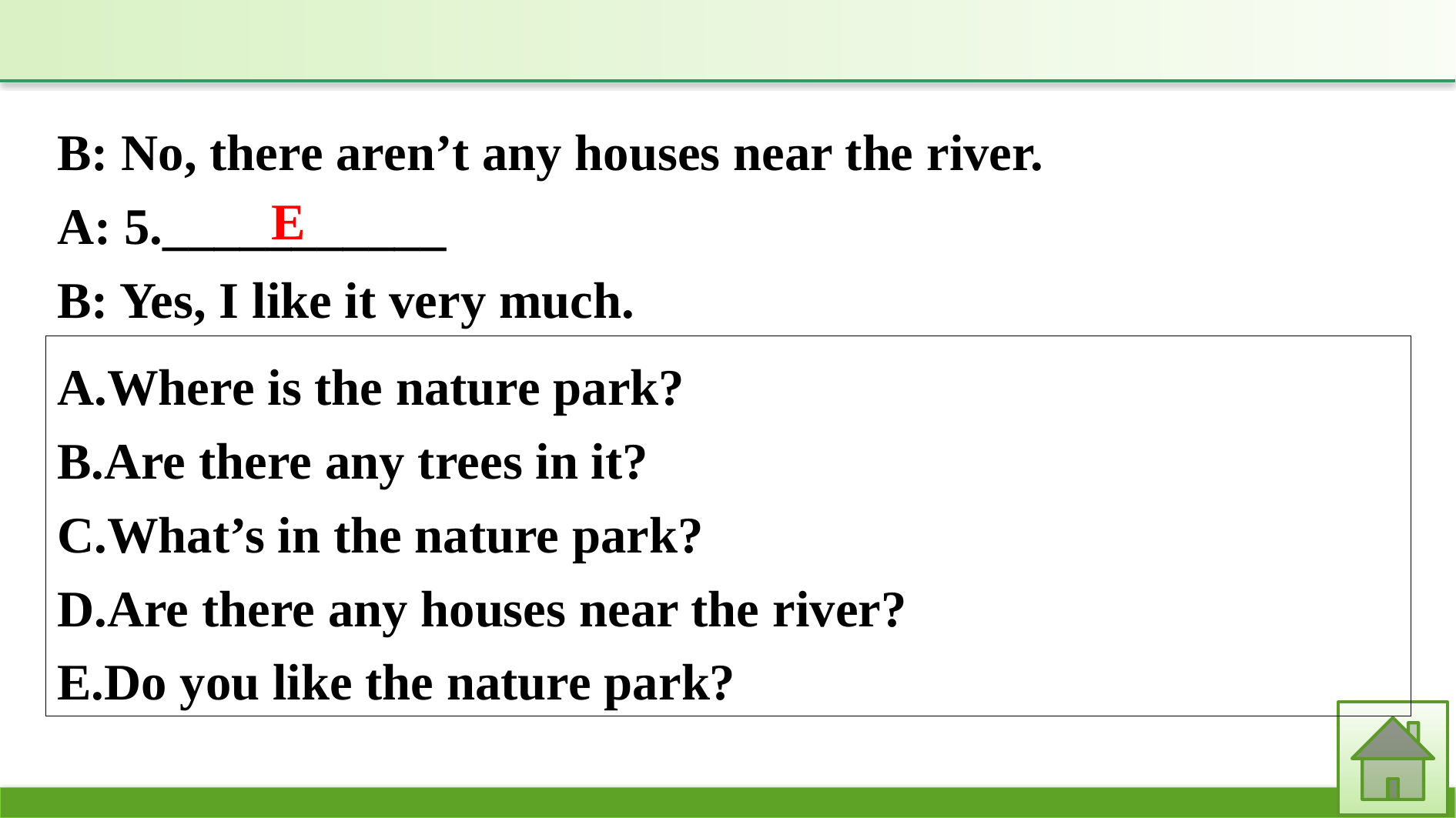

B: No, there aren’t any houses near the river.
A: 5.___________
B: Yes, I like it very much.
E
A.Where is the nature park?
B.Are there any trees in it?
C.What’s in the nature park?
D.Are there any houses near the river?
E.Do you like the nature park?